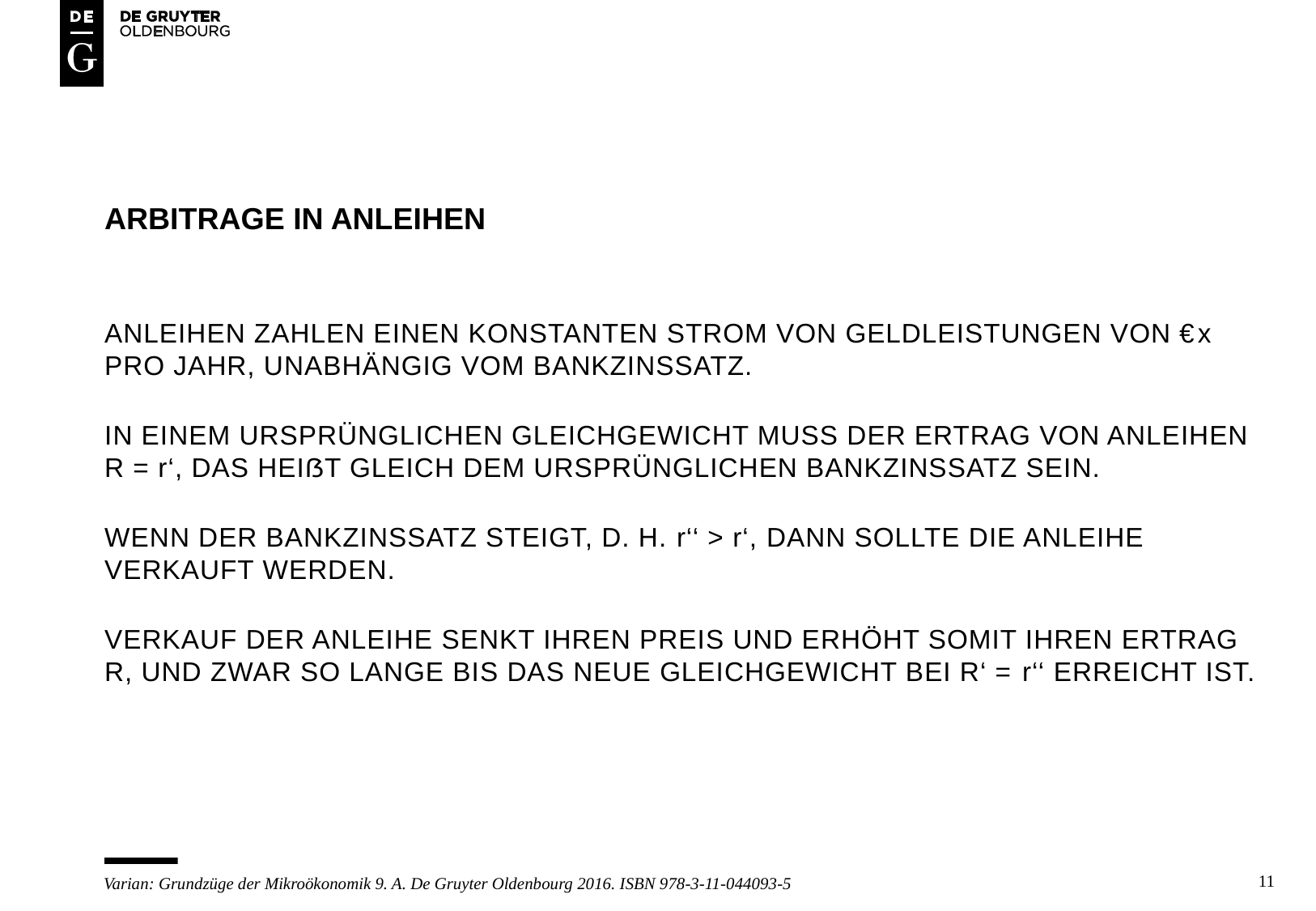

# ARBITRAGE IN ANLEIHEN
ANLEIHEN ZAHLEN EINEN KONSTANTEN STROM VON GELDLEISTUNGEN VON €x PRO JAHR, UNABHÄNGIG VOM BANKZINSSATZ.
In EINEM URSPRÜNGLICHEN GLEICHGEWICHT MUSS DER ERTRAG VON ANLEIHEN R = r‘, DAS HEIßT GLEICH DEM URSPRÜNGLICHEN Bankzinssatz sein.
Wenn der bankzinssatz steigt, d. h. r‘‘ > r‘, dann sollte die anleihe verkauft werden.
Verkauf der anleihe senkt ihren preis und erhöht somit ihren ertrag R, und zwar so lange bis das neue gleichgewicht bei r‘ = r‘‘ erreicht ist.
11
Varian: Grundzüge der Mikroökonomik 9. A. De Gruyter Oldenbourg 2016. ISBN 978-3-11-044093-5